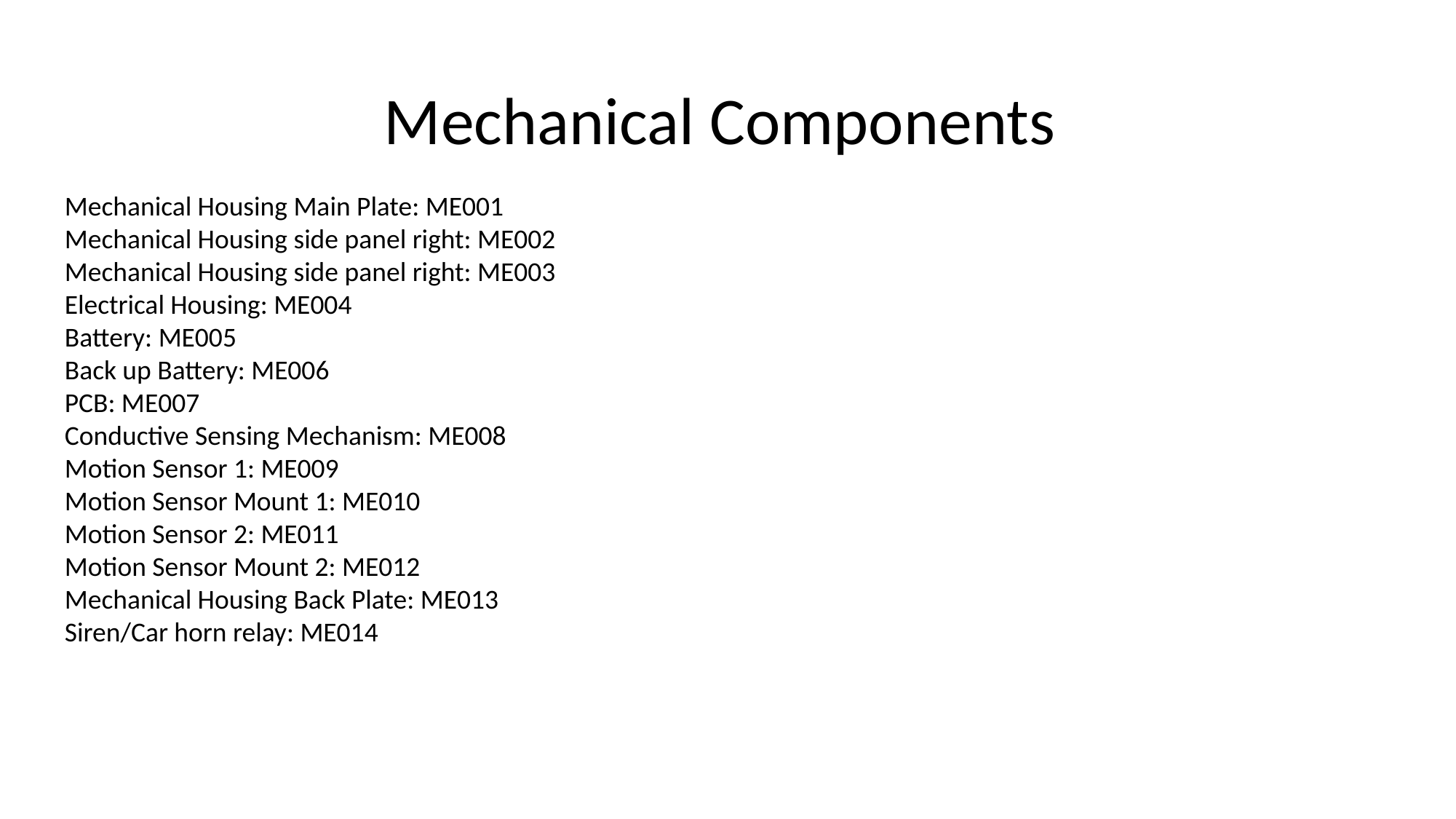

# Mechanical Components
Mechanical Housing Main Plate: ME001
Mechanical Housing side panel right: ME002
Mechanical Housing side panel right: ME003
Electrical Housing: ME004
Battery: ME005
Back up Battery: ME006
PCB: ME007
Conductive Sensing Mechanism: ME008
Motion Sensor 1: ME009
Motion Sensor Mount 1: ME010
Motion Sensor 2: ME011
Motion Sensor Mount 2: ME012
Mechanical Housing Back Plate: ME013
Siren/Car horn relay: ME014